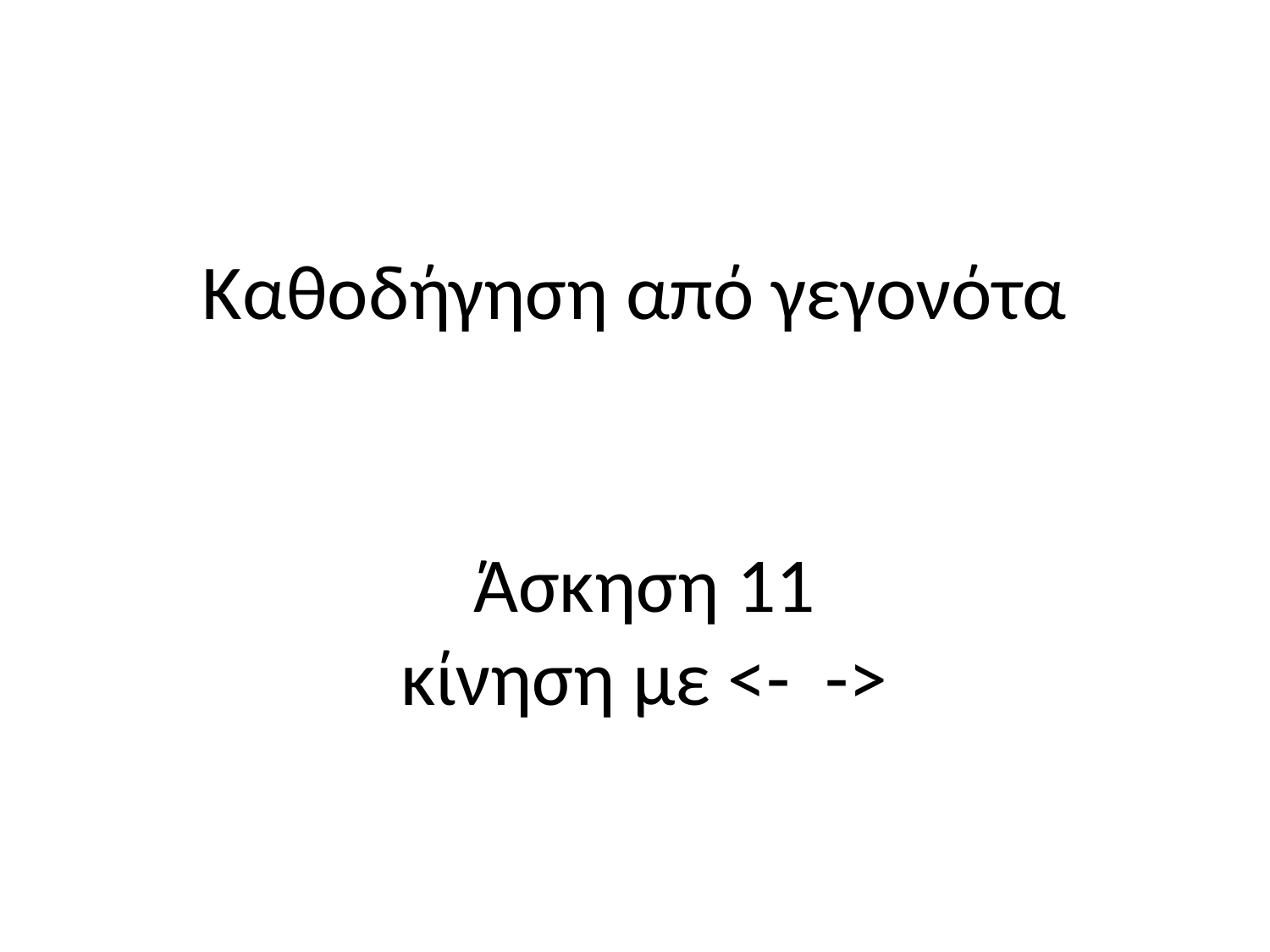

Καθοδήγηση από γεγονότα
# Άσκηση 11 κίνηση με <-  ->